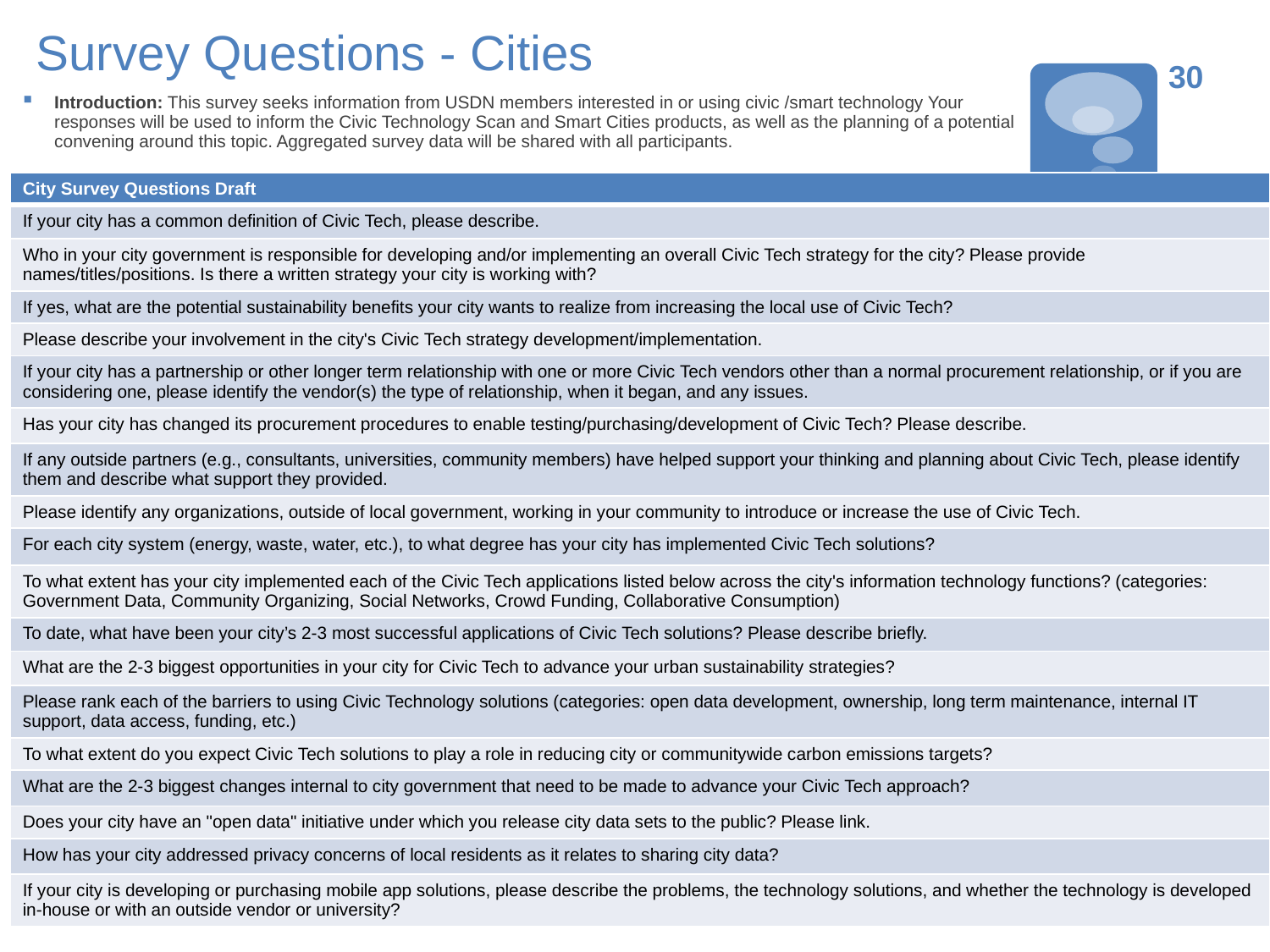

# Survey Questions - Cities
30
Introduction: This survey seeks information from USDN members interested in or using civic /smart technology Your responses will be used to inform the Civic Technology Scan and Smart Cities products, as well as the planning of a potential convening around this topic. Aggregated survey data will be shared with all participants.
| City Survey Questions Draft |
| --- |
| If your city has a common definition of Civic Tech, please describe. |
| Who in your city government is responsible for developing and/or implementing an overall Civic Tech strategy for the city? Please provide names/titles/positions. Is there a written strategy your city is working with? |
| If yes, what are the potential sustainability benefits your city wants to realize from increasing the local use of Civic Tech? |
| Please describe your involvement in the city's Civic Tech strategy development/implementation. |
| If your city has a partnership or other longer term relationship with one or more Civic Tech vendors other than a normal procurement relationship, or if you are considering one, please identify the vendor(s) the type of relationship, when it began, and any issues. |
| Has your city has changed its procurement procedures to enable testing/purchasing/development of Civic Tech? Please describe. |
| If any outside partners (e.g., consultants, universities, community members) have helped support your thinking and planning about Civic Tech, please identify them and describe what support they provided. |
| Please identify any organizations, outside of local government, working in your community to introduce or increase the use of Civic Tech. |
| For each city system (energy, waste, water, etc.), to what degree has your city has implemented Civic Tech solutions? |
| To what extent has your city implemented each of the Civic Tech applications listed below across the city's information technology functions? (categories: Government Data, Community Organizing, Social Networks, Crowd Funding, Collaborative Consumption) |
| To date, what have been your city’s 2-3 most successful applications of Civic Tech solutions? Please describe briefly. |
| What are the 2-3 biggest opportunities in your city for Civic Tech to advance your urban sustainability strategies? |
| Please rank each of the barriers to using Civic Technology solutions (categories: open data development, ownership, long term maintenance, internal IT support, data access, funding, etc.) |
| To what extent do you expect Civic Tech solutions to play a role in reducing city or communitywide carbon emissions targets? |
| What are the 2-3 biggest changes internal to city government that need to be made to advance your Civic Tech approach? |
| Does your city have an "open data" initiative under which you release city data sets to the public? Please link. |
| How has your city addressed privacy concerns of local residents as it relates to sharing city data? |
| If your city is developing or purchasing mobile app solutions, please describe the problems, the technology solutions, and whether the technology is developed in-house or with an outside vendor or university? |
USDN Civic Technology Scan
7/1/2015